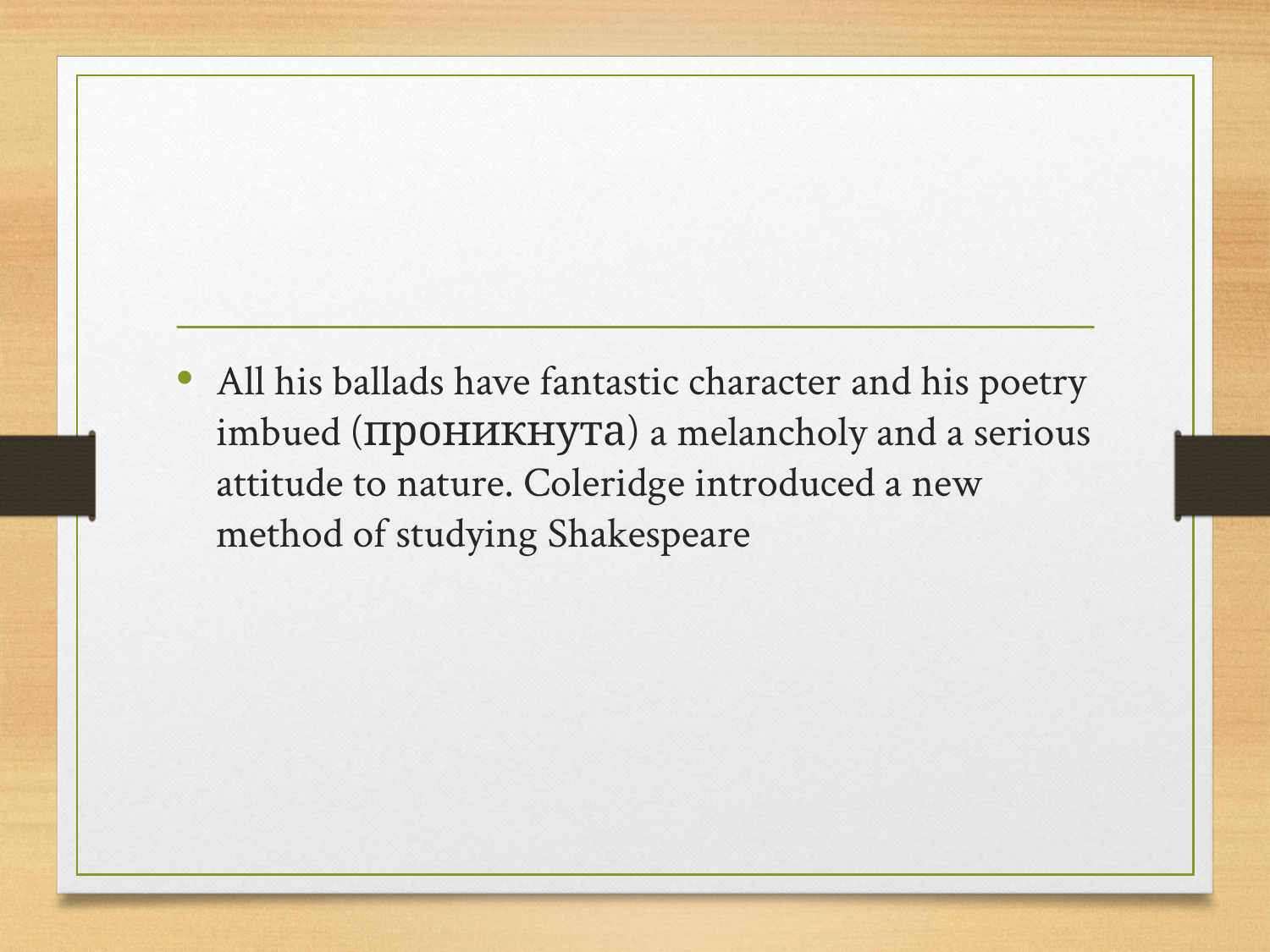

#
All his ballads have fantastic character and his poetry imbued (проникнута) a melancholy and a serious attitude to nature. Coleridge introduced a new method of studying Shakespeare